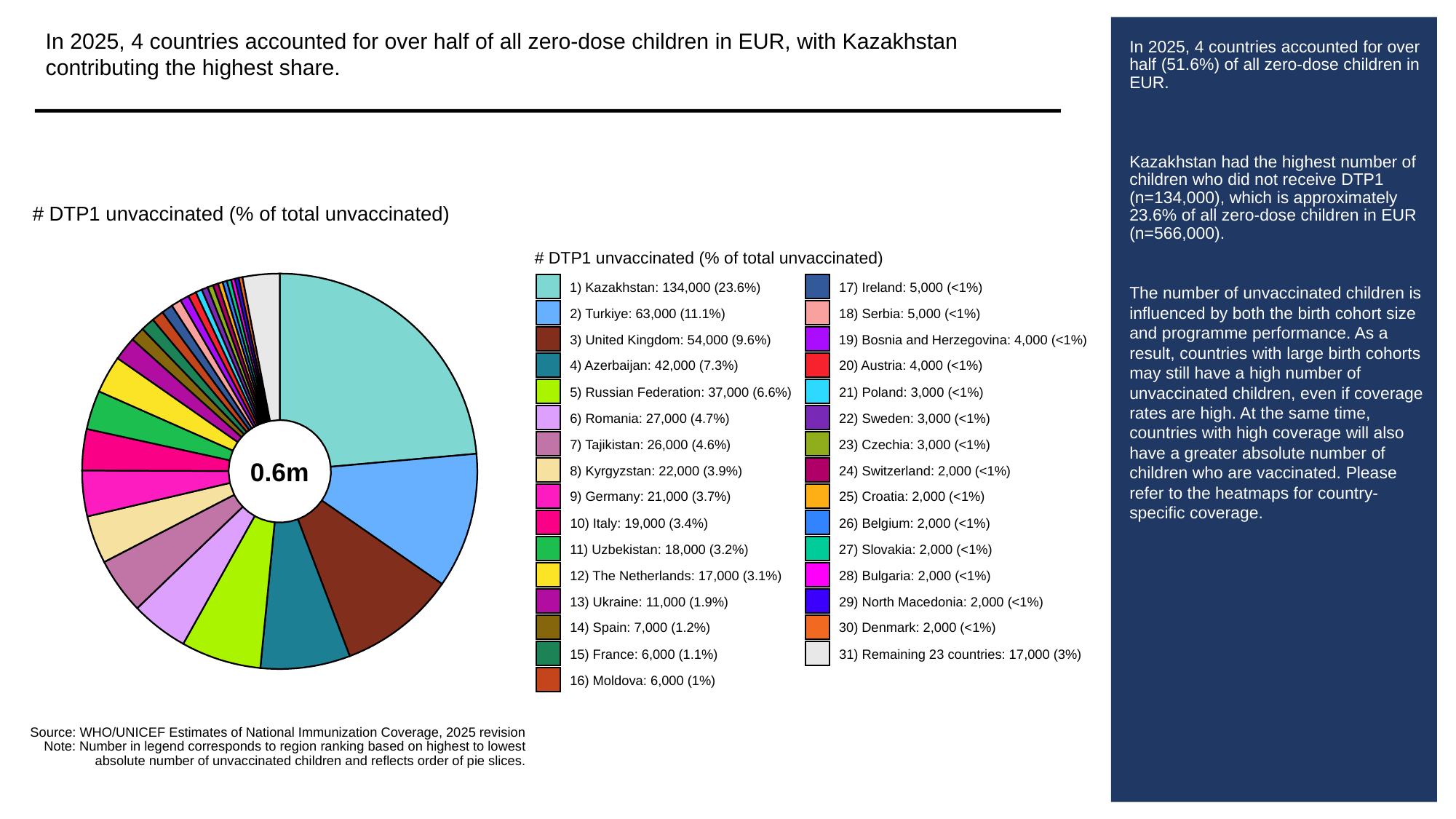

In 2025, 4 countries accounted for over half of all zero-dose children in EUR, with Kazakhstan contributing the highest share.
# In 2025, 4 countries accounted for over half (51.6%) of all zero-dose children in EUR.

Kazakhstan had the highest number of children who did not receive DTP1 (n=134,000), which is approximately 23.6% of all zero-dose children in EUR (n=566,000).

The number of unvaccinated children is influenced by both the birth cohort size and programme performance. As a result, countries with large birth cohorts may still have a high number of unvaccinated children, even if coverage rates are high. At the same time, countries with high coverage will also have a greater absolute number of children who are vaccinated. Please refer to the heatmaps for country-specific coverage.

# DTP1 unvaccinated (% of total unvaccinated)
# DTP1 unvaccinated (% of total unvaccinated)

1) Kazakhstan: 134,000 (23.6%)
17) Ireland: 5,000 (<1%)

2) Turkiye: 63,000 (11.1%)
18) Serbia: 5,000 (<1%)

3) United Kingdom: 54,000 (9.6%)
19) Bosnia and Herzegovina: 4,000 (<1%)

4) Azerbaijan: 42,000 (7.3%)
20) Austria: 4,000 (<1%)

5) Russian Federation: 37,000 (6.6%)
21) Poland: 3,000 (<1%)

6) Romania: 27,000 (4.7%)
22) Sweden: 3,000 (<1%)

7) Tajikistan: 26,000 (4.6%)
23) Czechia: 3,000 (<1%)

0.6m
8) Kyrgyzstan: 22,000 (3.9%)
24) Switzerland: 2,000 (<1%)

9) Germany: 21,000 (3.7%)
25) Croatia: 2,000 (<1%)

10) Italy: 19,000 (3.4%)
26) Belgium: 2,000 (<1%)

11) Uzbekistan: 18,000 (3.2%)
27) Slovakia: 2,000 (<1%)

12) The Netherlands: 17,000 (3.1%)
28) Bulgaria: 2,000 (<1%)

13) Ukraine: 11,000 (1.9%)
29) North Macedonia: 2,000 (<1%)

14) Spain: 7,000 (1.2%)
30) Denmark: 2,000 (<1%)

15) France: 6,000 (1.1%)
31) Remaining 23 countries: 17,000 (3%)

16) Moldova: 6,000 (1%)
Source: WHO/UNICEF Estimates of National Immunization Coverage, 2025 revision
Note: Number in legend corresponds to region ranking based on highest to lowest
absolute number of unvaccinated children and reflects order of pie slices.